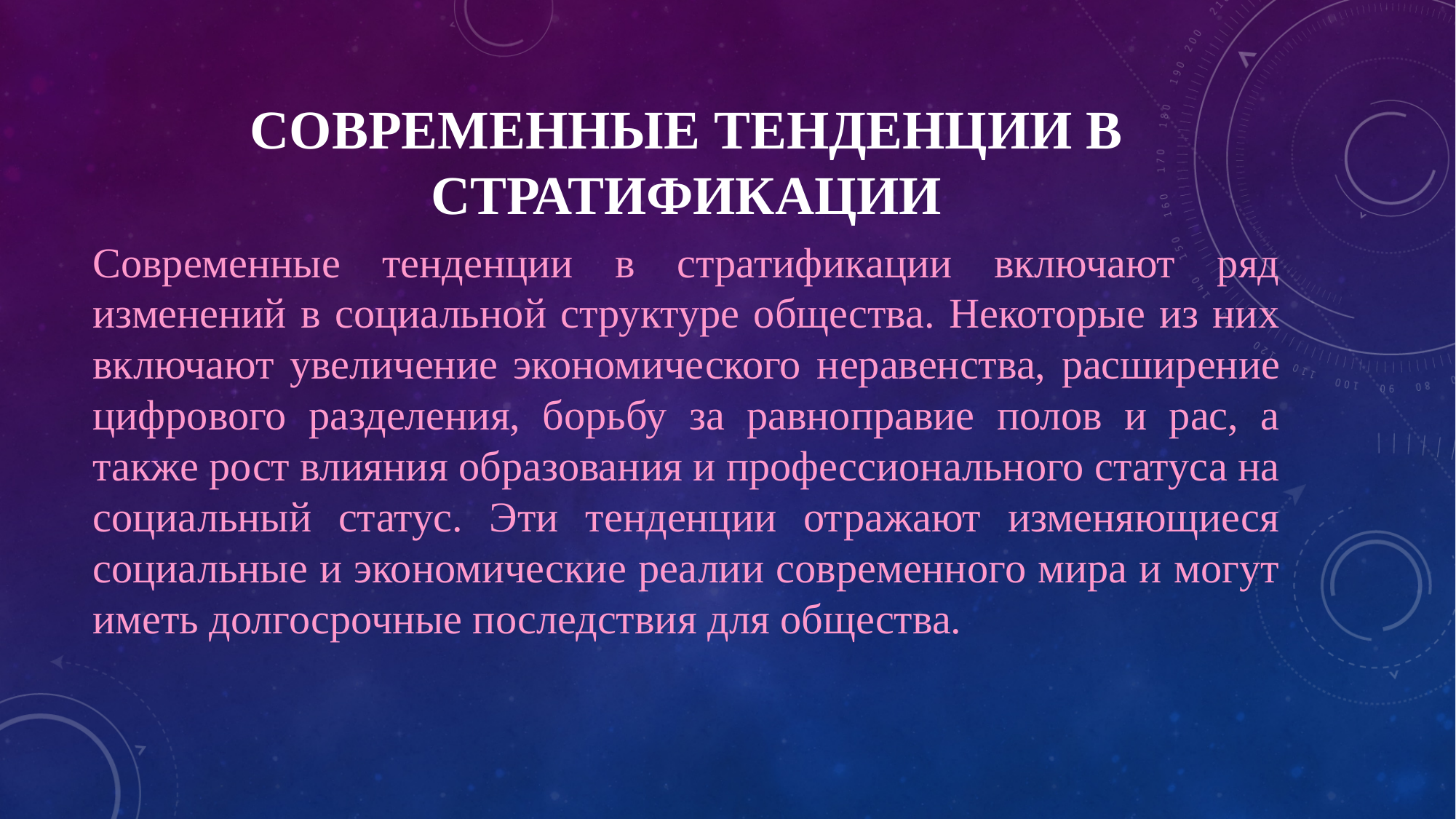

# Современные тенденции в стратификации
Современные тенденции в стратификации включают ряд изменений в социальной структуре общества. Некоторые из них включают увеличение экономического неравенства, расширение цифрового разделения, борьбу за равноправие полов и рас, а также рост влияния образования и профессионального статуса на социальный статус. Эти тенденции отражают изменяющиеся социальные и экономические реалии современного мира и могут иметь долгосрочные последствия для общества.